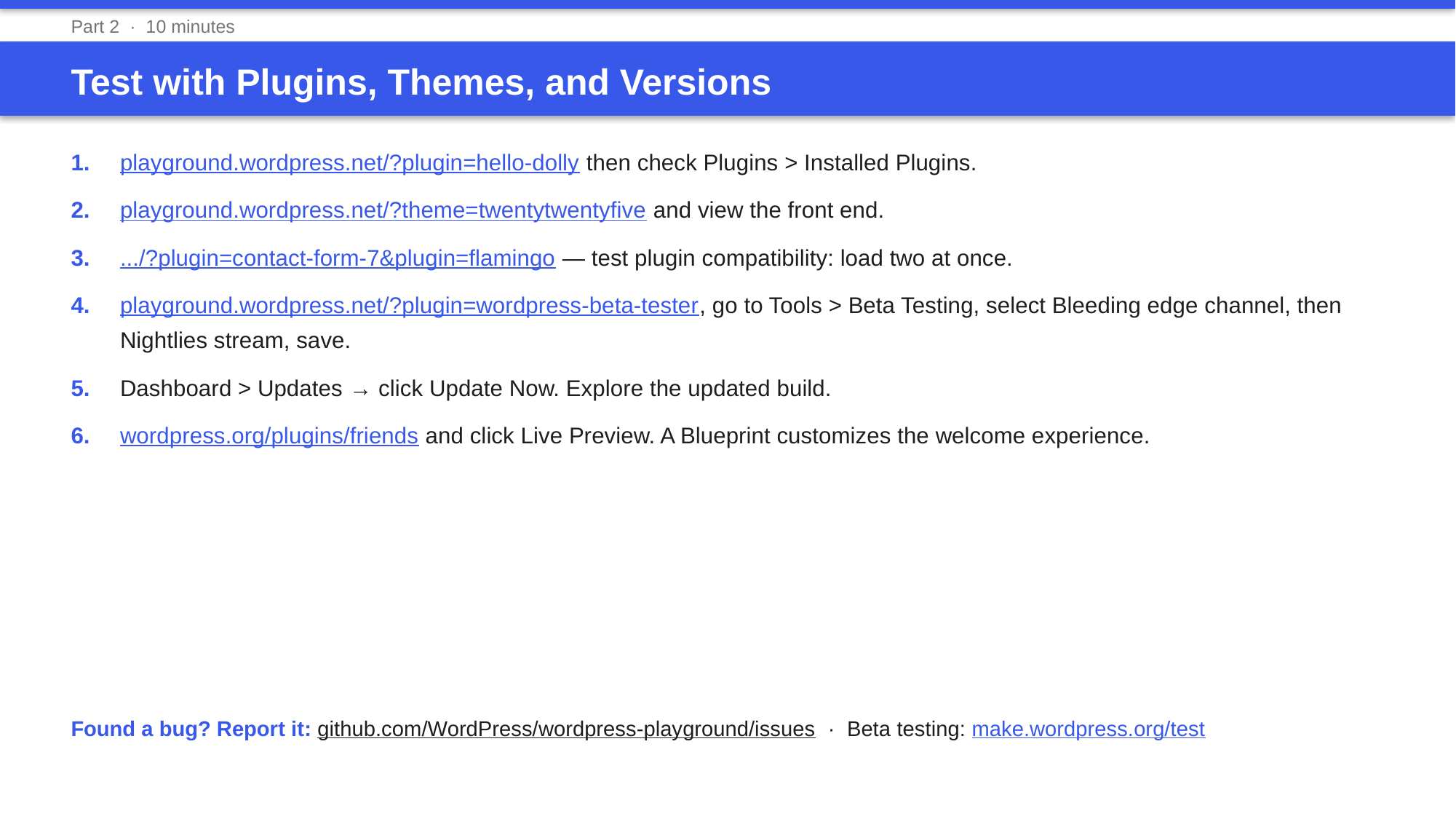

Part 2  ·  10 minutes

Test with Plugins, Themes, and Versions
1.	playground.wordpress.net/?plugin=hello-dolly then check Plugins > Installed Plugins.
2.	playground.wordpress.net/?theme=twentytwentyfive and view the front end.
3.	.../?plugin=contact-form-7&plugin=flamingo — test plugin compatibility: load two at once.
4.	playground.wordpress.net/?plugin=wordpress-beta-tester, go to Tools > Beta Testing, select Bleeding edge channel, then Nightlies stream, save.
5.	Dashboard > Updates → click Update Now. Explore the updated build.
6.	wordpress.org/plugins/friends and click Live Preview. A Blueprint customizes the welcome experience.
Found a bug? Report it: github.com/WordPress/wordpress-playground/issues  ·  Beta testing: make.wordpress.org/test